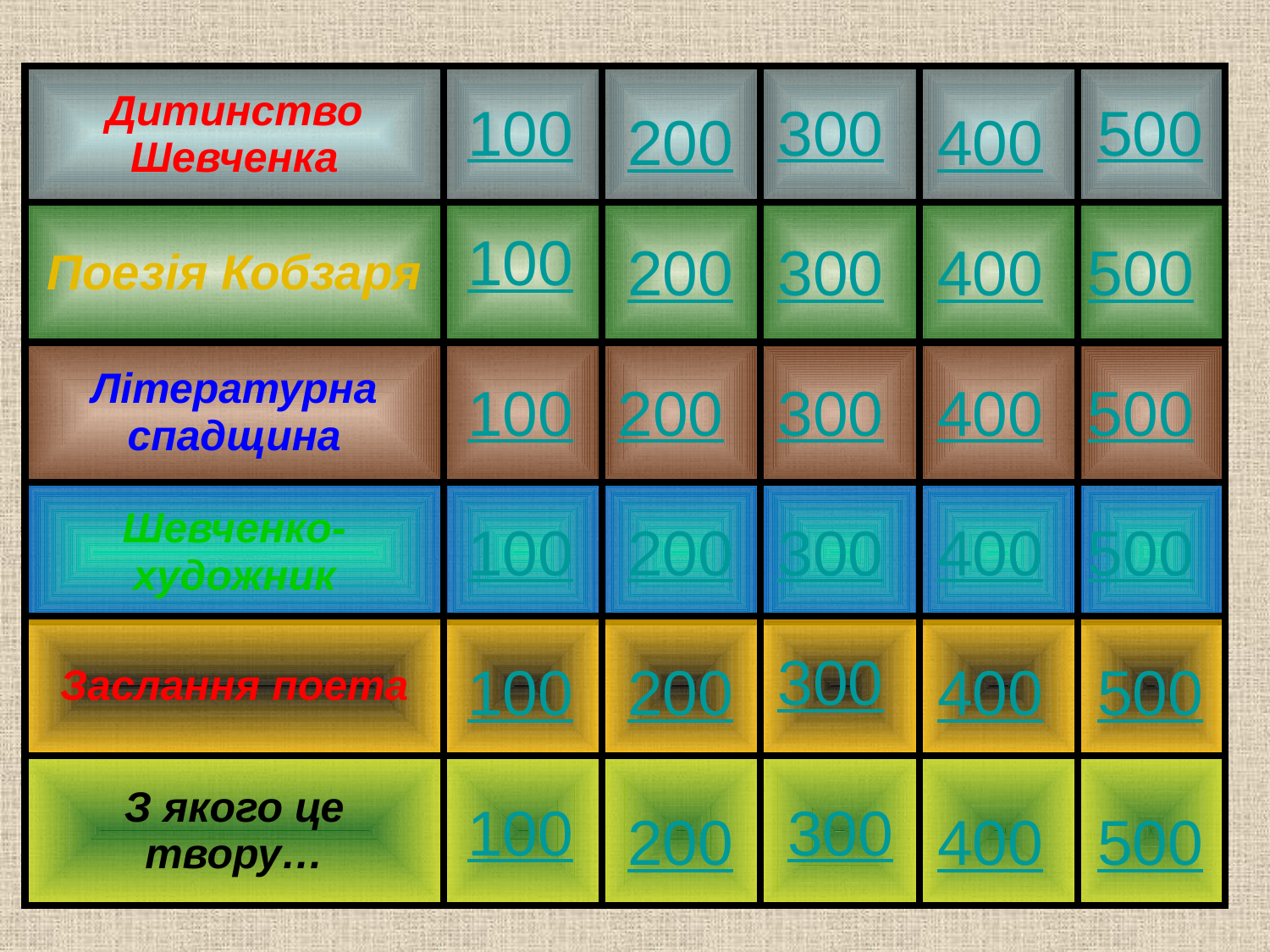

| Дитинство Шевченка |  |  |  |  |  |
| --- | --- | --- | --- | --- | --- |
| Поезія Кобзаря |  |  |  |  |  |
| Літературна спадщина |  |  |  |  |  |
| Шевченко-художник |  |  |  |  |  |
100
300
500
200
400
100
200
300
400
500
100
200
300
400
500
100
200
300
400
500
| Заслання поета |  |  |  |  |  |
| --- | --- | --- | --- | --- | --- |
| З якого це твору… |  |  |  |  |  |
300
100
200
400
500
100
300
200
400
500